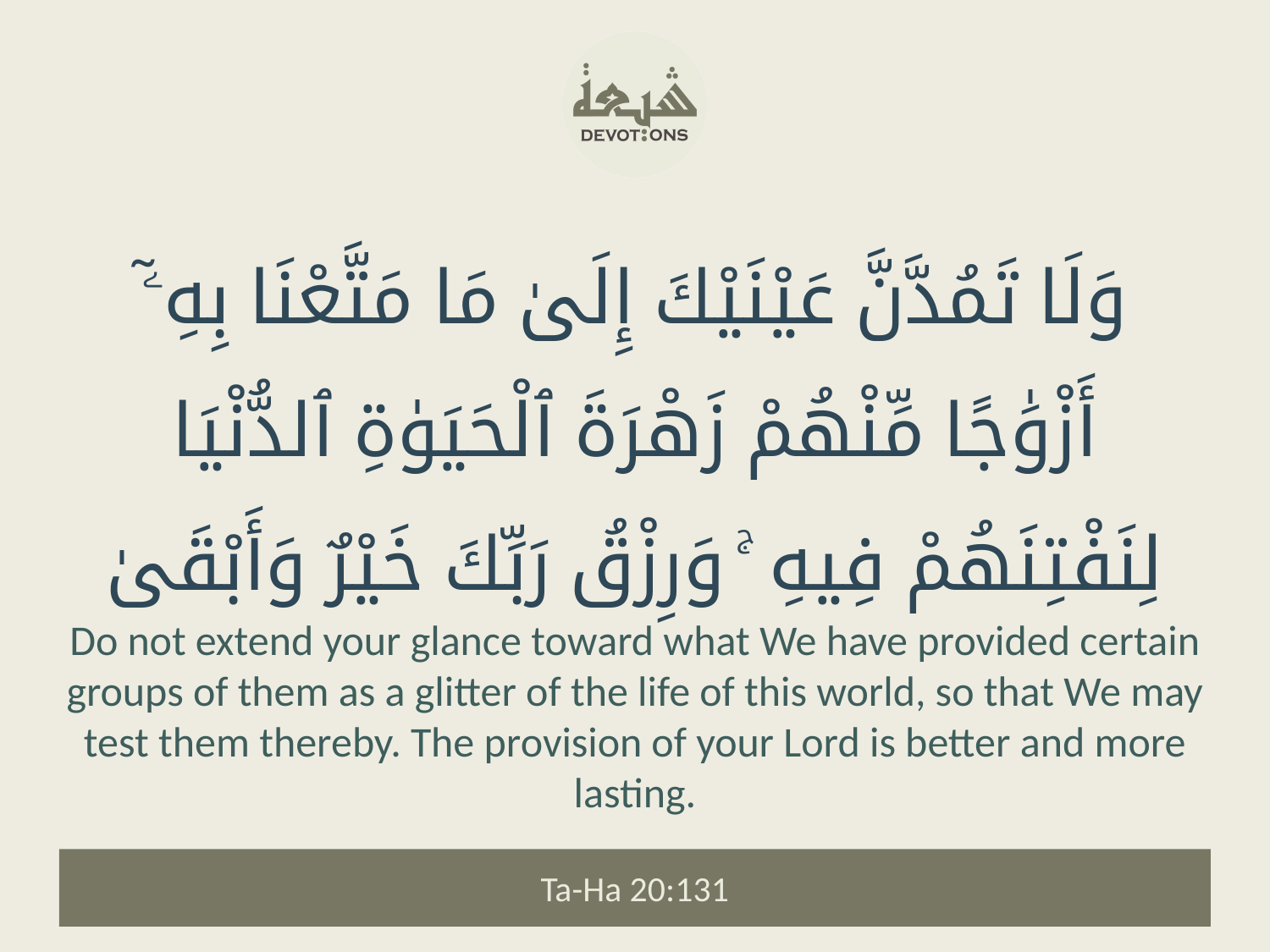

وَلَا تَمُدَّنَّ عَيْنَيْكَ إِلَىٰ مَا مَتَّعْنَا بِهِۦٓ أَزْوَٰجًا مِّنْهُمْ زَهْرَةَ ٱلْحَيَوٰةِ ٱلدُّنْيَا لِنَفْتِنَهُمْ فِيهِ ۚ وَرِزْقُ رَبِّكَ خَيْرٌ وَأَبْقَىٰ
Do not extend your glance toward what We have provided certain groups of them as a glitter of the life of this world, so that We may test them thereby. The provision of your Lord is better and more lasting.
Ta-Ha 20:131